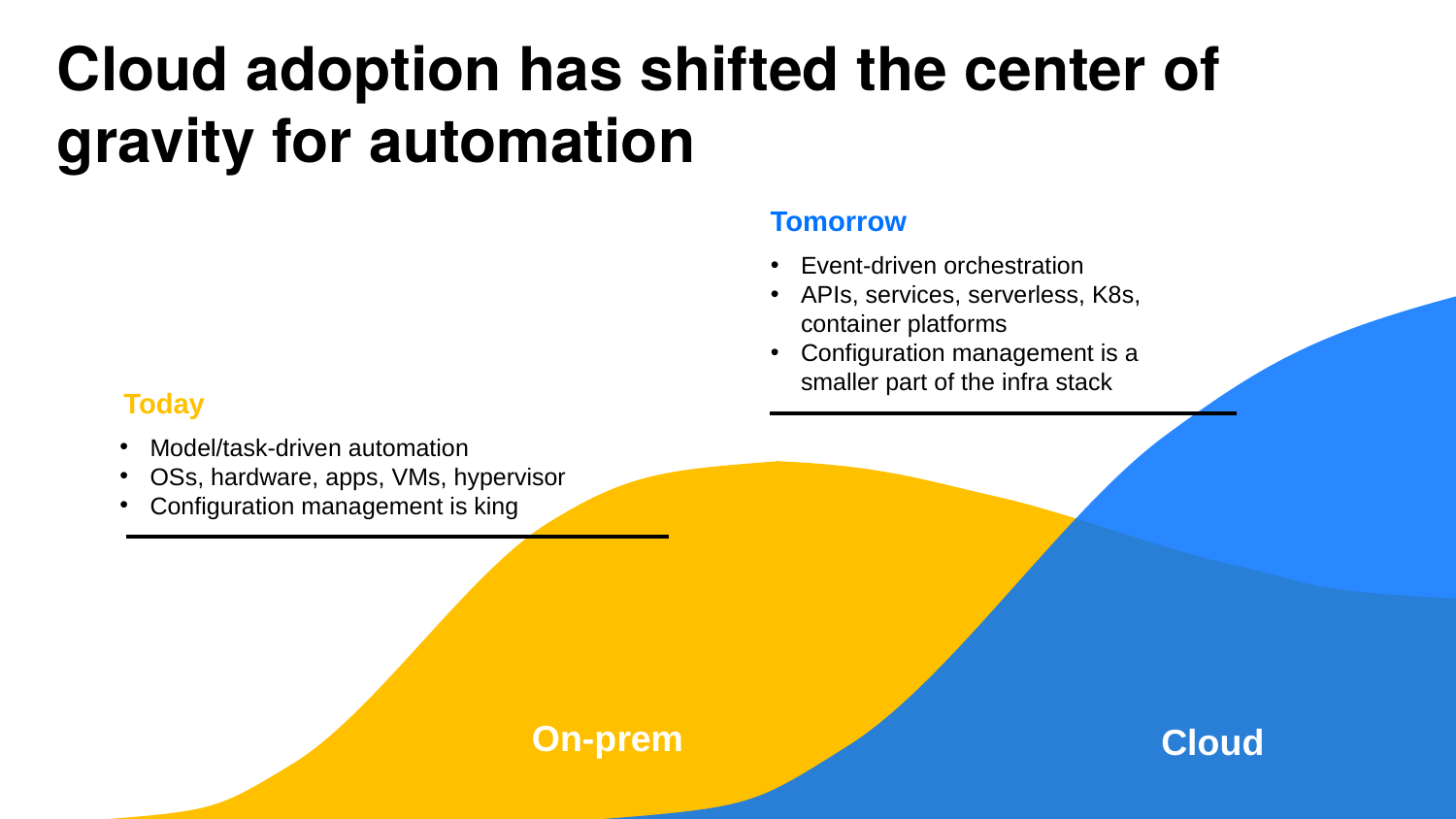

Cloud adoption has shifted the center of gravity for automation
Tomorrow

Event-driven orchestration
APIs, services, serverless, K8s, container platforms
Configuration management is a smaller part of the infra stack

Cloud
Today

Model/task-driven automation
OSs, hardware, apps, VMs, hypervisor
Configuration management is king

On-prem